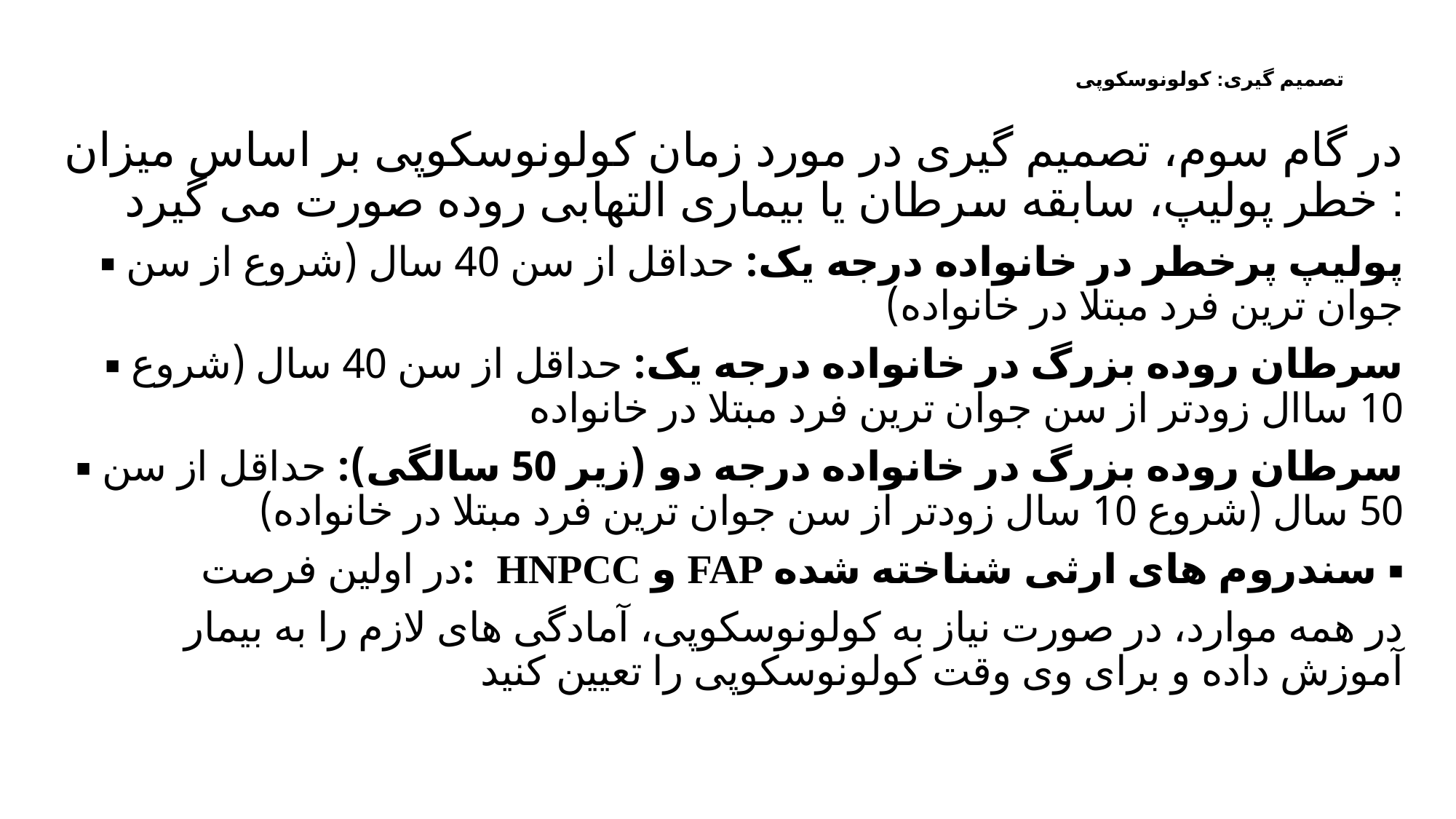

# تصمیم گیری: کولونوسکوپی
در گام سوم، تصمیم گیری در مورد زمان کولونوسکوپی بر اساس میزان خطر پولیپ، سابقه سرطان یا بیماری التهابی روده صورت می گیرد :
▪ پولیپ پرخطر در خانواده درجه یک: حداقل از سن 40 سال (شروع از سن جوان ترین فرد مبتلا در خانواده)
▪ سرطان روده بزرگ در خانواده درجه یک: حداقل از سن 40 سال (شروع 10 ساال زودتر از سن جوان ترین فرد مبتلا در خانواده
▪ سرطان روده بزرگ در خانواده درجه دو (زیر 50 سالگی): حداقل از سن 50 سال (شروع 10 سال زودتر از سن جوان ترین فرد مبتلا در خانواده)
▪ سندروم های ارثی شناخته شده FAP و HNPCC  :در اولین فرصت
در همه موارد، در صورت نیاز به کولونوسکوپی، آمادگی های لازم را به بیمار آموزش داده و برای وی وقت کولونوسکوپی را تعیین کنید